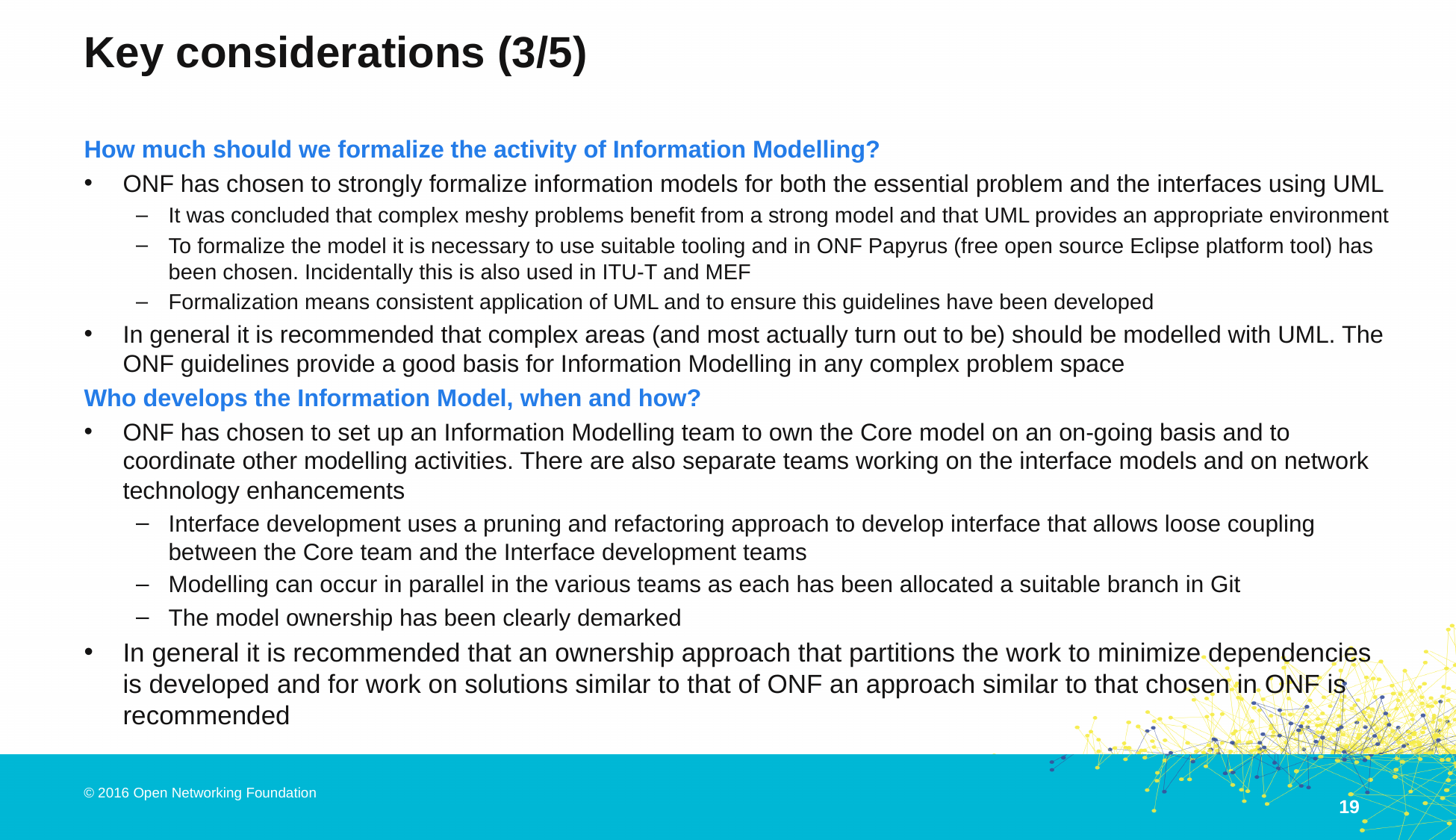

# Key considerations (3/5)
How much should we formalize the activity of Information Modelling?
ONF has chosen to strongly formalize information models for both the essential problem and the interfaces using UML
It was concluded that complex meshy problems benefit from a strong model and that UML provides an appropriate environment
To formalize the model it is necessary to use suitable tooling and in ONF Papyrus (free open source Eclipse platform tool) has been chosen. Incidentally this is also used in ITU-T and MEF
Formalization means consistent application of UML and to ensure this guidelines have been developed
In general it is recommended that complex areas (and most actually turn out to be) should be modelled with UML. The ONF guidelines provide a good basis for Information Modelling in any complex problem space
Who develops the Information Model, when and how?
ONF has chosen to set up an Information Modelling team to own the Core model on an on-going basis and to coordinate other modelling activities. There are also separate teams working on the interface models and on network technology enhancements
Interface development uses a pruning and refactoring approach to develop interface that allows loose coupling between the Core team and the Interface development teams
Modelling can occur in parallel in the various teams as each has been allocated a suitable branch in Git
The model ownership has been clearly demarked
In general it is recommended that an ownership approach that partitions the work to minimize dependencies is developed and for work on solutions similar to that of ONF an approach similar to that chosen in ONF is recommended

19